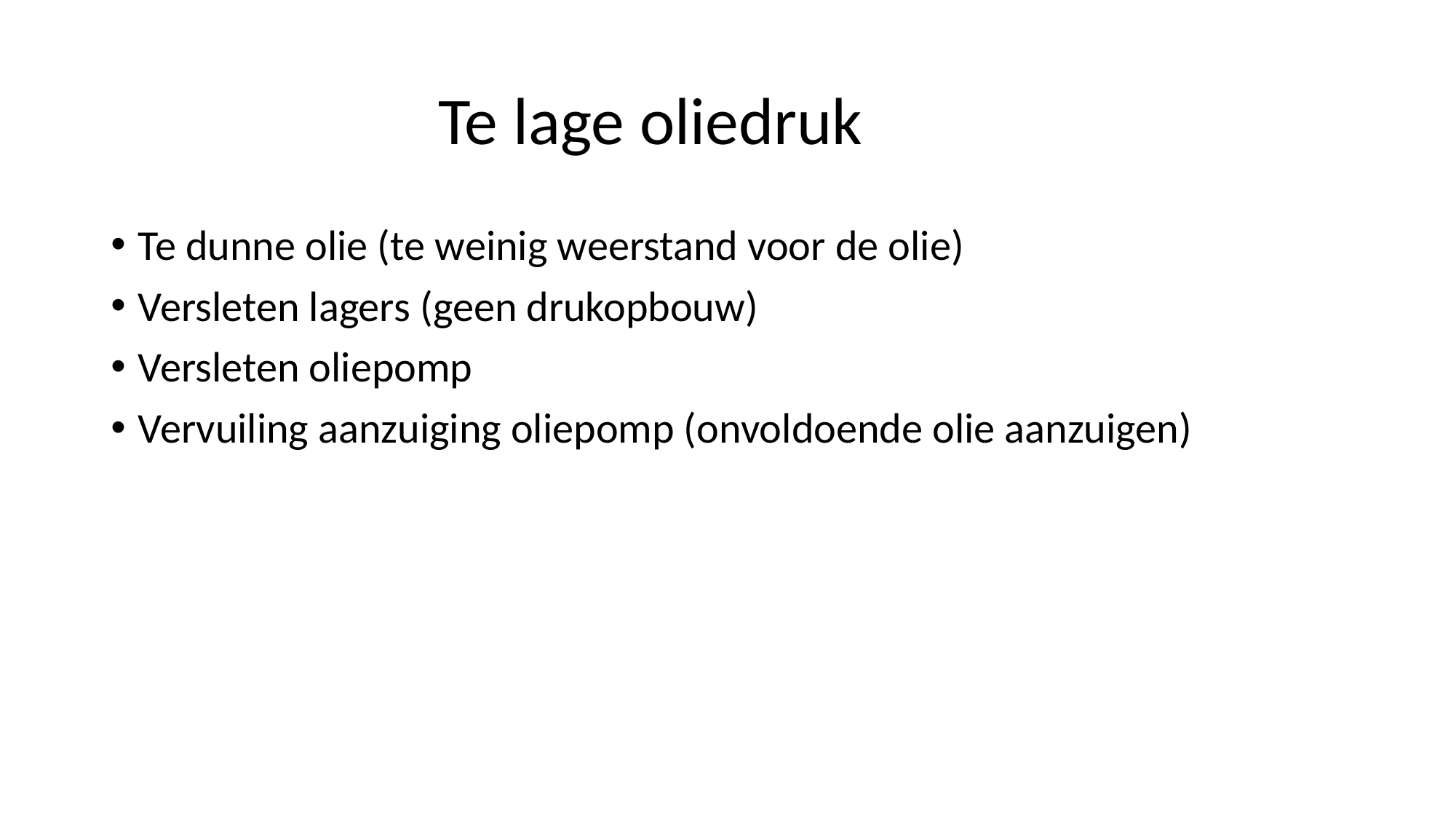

# Te lage oliedruk
Te dunne olie (te weinig weerstand voor de olie)
Versleten lagers (geen drukopbouw)
Versleten oliepomp
Vervuiling aanzuiging oliepomp (onvoldoende olie aanzuigen)